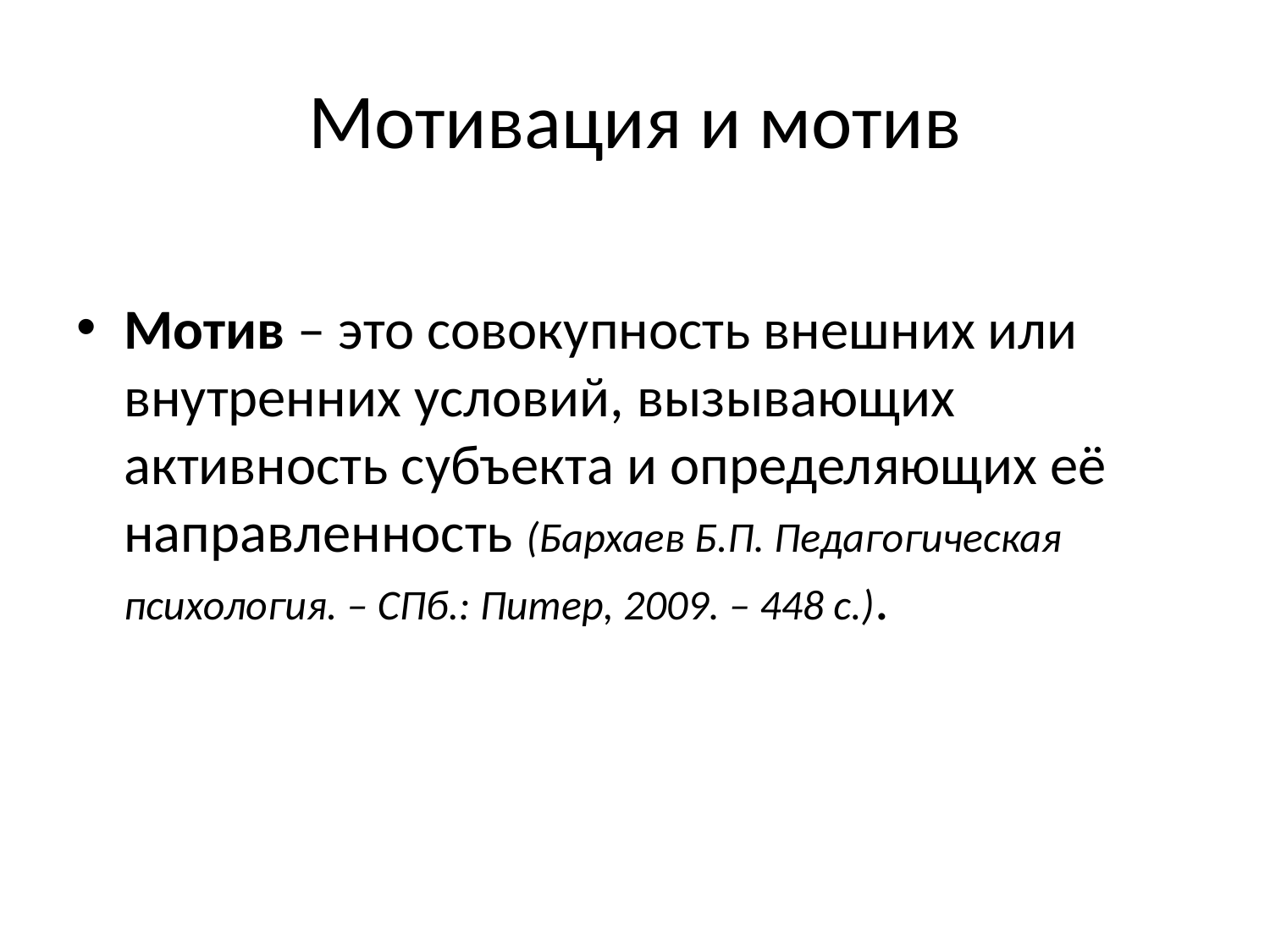

# Мотивация и мотив
Мотив – это совокупность внешних или внутренних условий, вызывающих активность субъекта и определяющих её направленность (Бархаев Б.П. Педагогическая психология. – СПб.: Питер, 2009. – 448 с.).